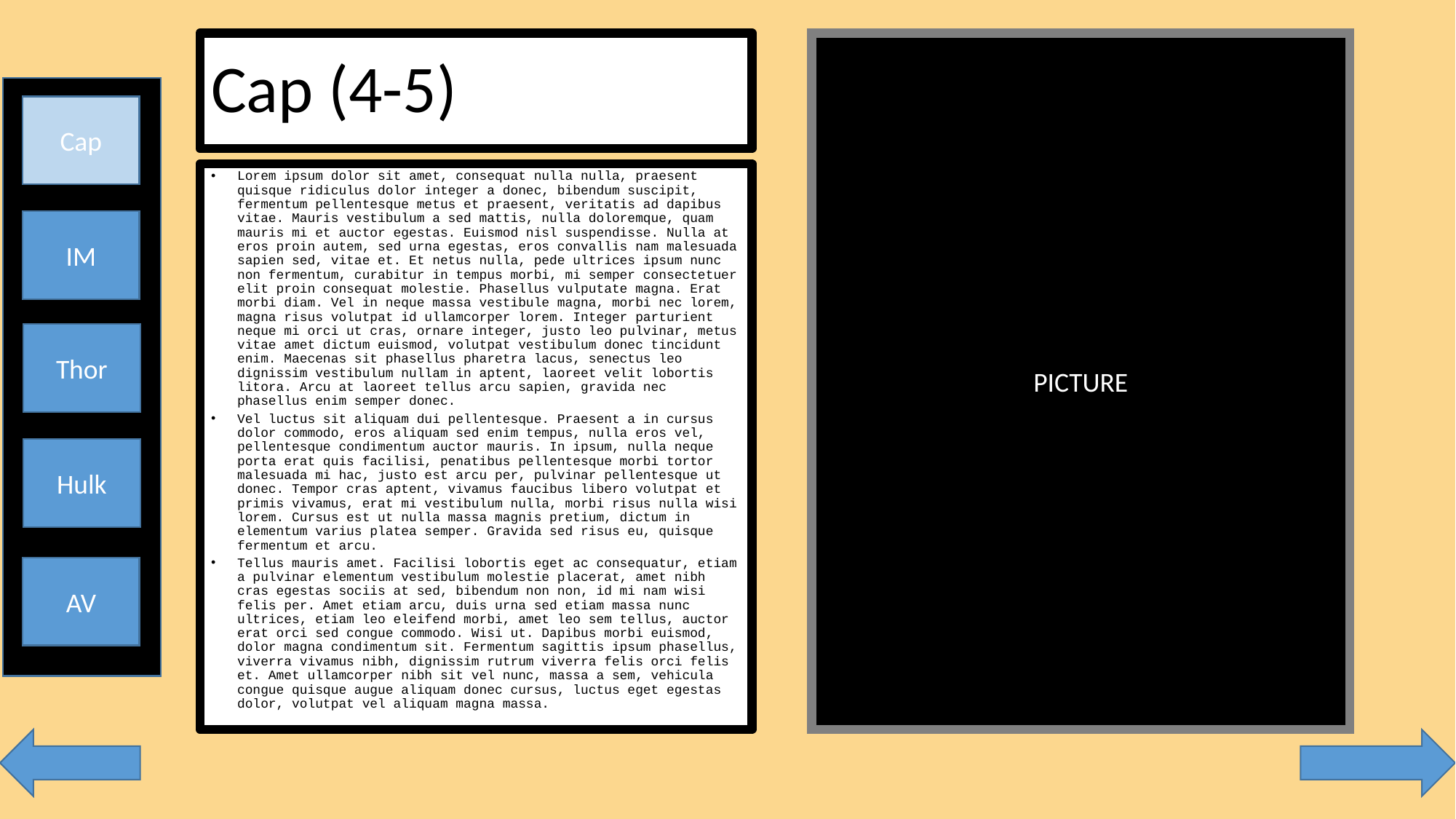

# Cap (4-5)
PICTURE
Cap
Lorem ipsum dolor sit amet, consequat nulla nulla, praesent quisque ridiculus dolor integer a donec, bibendum suscipit, fermentum pellentesque metus et praesent, veritatis ad dapibus vitae. Mauris vestibulum a sed mattis, nulla doloremque, quam mauris mi et auctor egestas. Euismod nisl suspendisse. Nulla at eros proin autem, sed urna egestas, eros convallis nam malesuada sapien sed, vitae et. Et netus nulla, pede ultrices ipsum nunc non fermentum, curabitur in tempus morbi, mi semper consectetuer elit proin consequat molestie. Phasellus vulputate magna. Erat morbi diam. Vel in neque massa vestibule magna, morbi nec lorem, magna risus volutpat id ullamcorper lorem. Integer parturient neque mi orci ut cras, ornare integer, justo leo pulvinar, metus vitae amet dictum euismod, volutpat vestibulum donec tincidunt enim. Maecenas sit phasellus pharetra lacus, senectus leo dignissim vestibulum nullam in aptent, laoreet velit lobortis litora. Arcu at laoreet tellus arcu sapien, gravida nec phasellus enim semper donec.
Vel luctus sit aliquam dui pellentesque. Praesent a in cursus dolor commodo, eros aliquam sed enim tempus, nulla eros vel, pellentesque condimentum auctor mauris. In ipsum, nulla neque porta erat quis facilisi, penatibus pellentesque morbi tortor malesuada mi hac, justo est arcu per, pulvinar pellentesque ut donec. Tempor cras aptent, vivamus faucibus libero volutpat et primis vivamus, erat mi vestibulum nulla, morbi risus nulla wisi lorem. Cursus est ut nulla massa magnis pretium, dictum in elementum varius platea semper. Gravida sed risus eu, quisque fermentum et arcu.
Tellus mauris amet. Facilisi lobortis eget ac consequatur, etiam a pulvinar elementum vestibulum molestie placerat, amet nibh cras egestas sociis at sed, bibendum non non, id mi nam wisi felis per. Amet etiam arcu, duis urna sed etiam massa nunc ultrices, etiam leo eleifend morbi, amet leo sem tellus, auctor erat orci sed congue commodo. Wisi ut. Dapibus morbi euismod, dolor magna condimentum sit. Fermentum sagittis ipsum phasellus, viverra vivamus nibh, dignissim rutrum viverra felis orci felis et. Amet ullamcorper nibh sit vel nunc, massa a sem, vehicula congue quisque augue aliquam donec cursus, luctus eget egestas dolor, volutpat vel aliquam magna massa.

IM

Thor
Hulk
AV